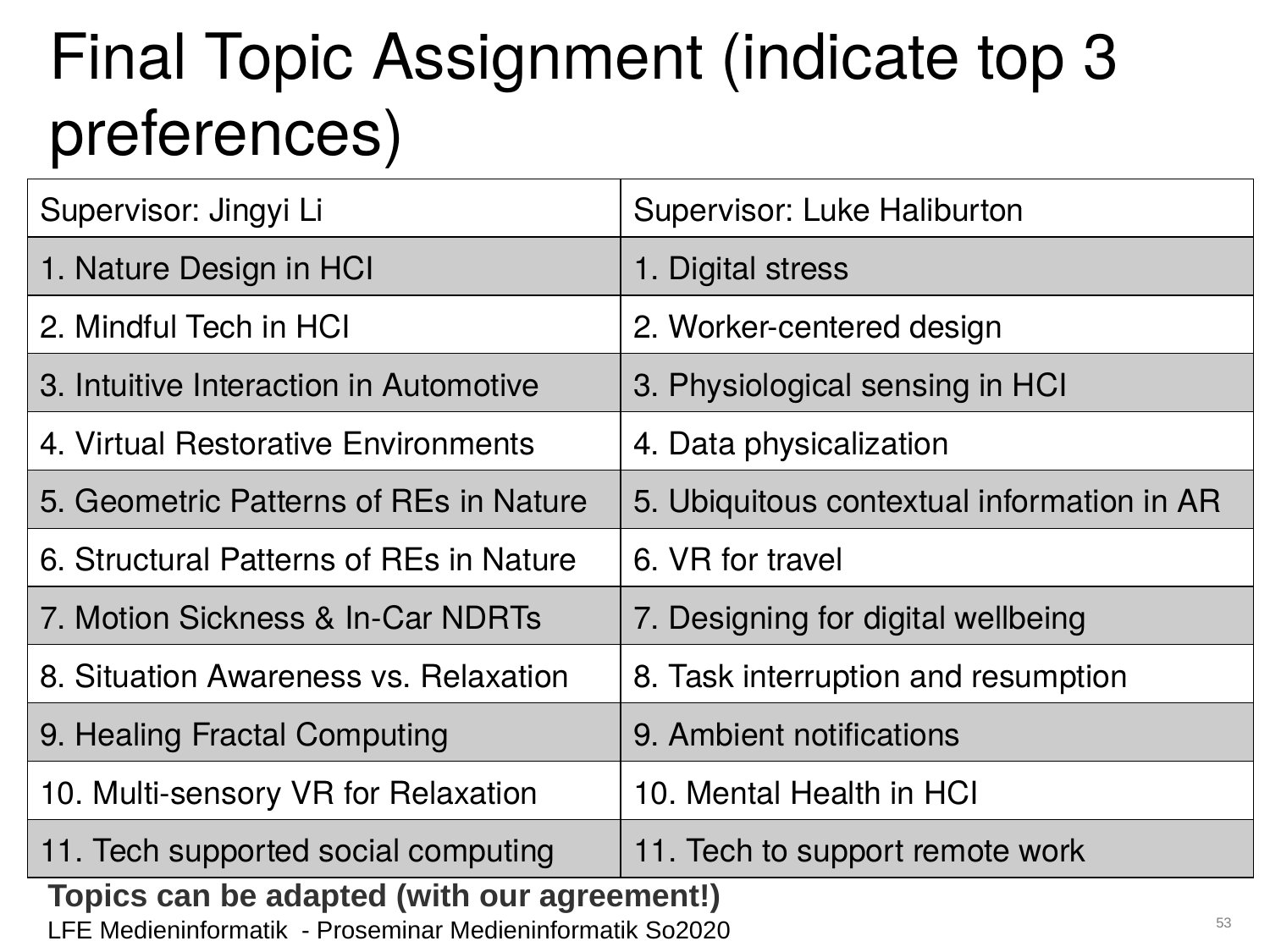

Final Topic Assignment (indicate top 3 preferences)
| Supervisor: Jingyi Li | Supervisor: Luke Haliburton |
| --- | --- |
| 1. Nature Design in HCI | 1. Digital stress |
| 2. Mindful Tech in HCI | 2. Worker-centered design |
| 3. Intuitive Interaction in Automotive | 3. Physiological sensing in HCI |
| 4. Virtual Restorative Environments | 4. Data physicalization |
| 5. Geometric Patterns of REs in Nature | 5. Ubiquitous contextual information in AR |
| 6. Structural Patterns of REs in Nature | 6. VR for travel |
| 7. Motion Sickness & In-Car NDRTs | 7. Designing for digital wellbeing |
| 8. Situation Awareness vs. Relaxation | 8. Task interruption and resumption |
| 9. Healing Fractal Computing | 9. Ambient notifications |
| 10. Multi-sensory VR for Relaxation | 10. Mental Health in HCI |
| 11. Tech supported social computing | 11. Tech to support remote work |
Topics can be adapted (with our agreement!)

53